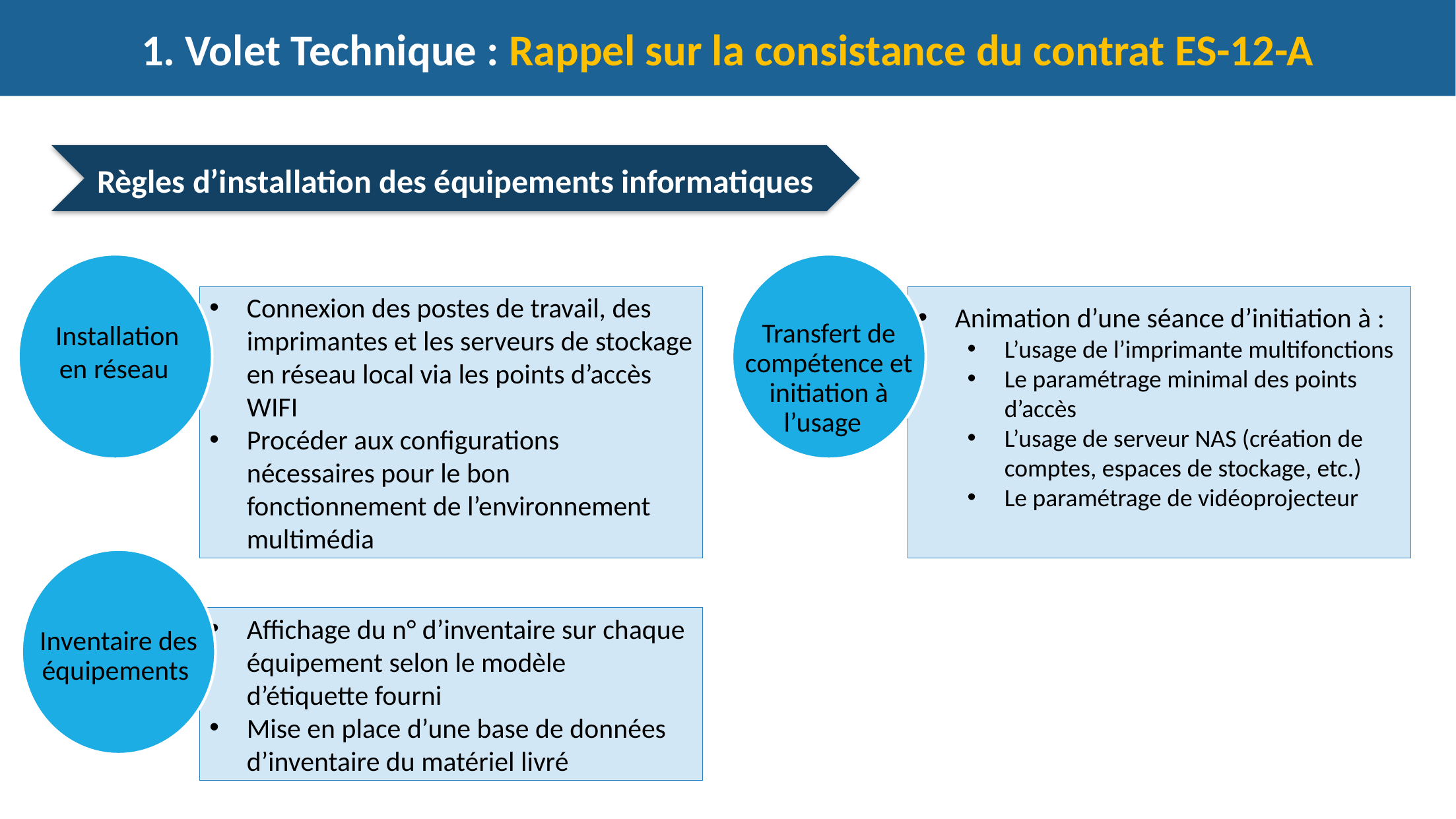

1. Volet Technique : Rappel sur la consistance du contrat ES-12-A

Règles d’installation des équipements informatiques

Installation en réseau

Transfert de compétence et initiation à l’usage

Connexion des postes de travail, des imprimantes et les serveurs de stockage en réseau local via les points d’accès WIFI
Procéder aux configurations nécessaires pour le bon fonctionnement de l’environnement multimédia

Animation d’une séance d’initiation à :
L’usage de l’imprimante multifonctions
Le paramétrage minimal des points d’accès
L’usage de serveur NAS (création de comptes, espaces de stockage, etc.)
Le paramétrage de vidéoprojecteur

Inventaire des équipements
Affichage du n° d’inventaire sur chaque équipement selon le modèle d’étiquette fourni
Mise en place d’une base de données d’inventaire du matériel livré